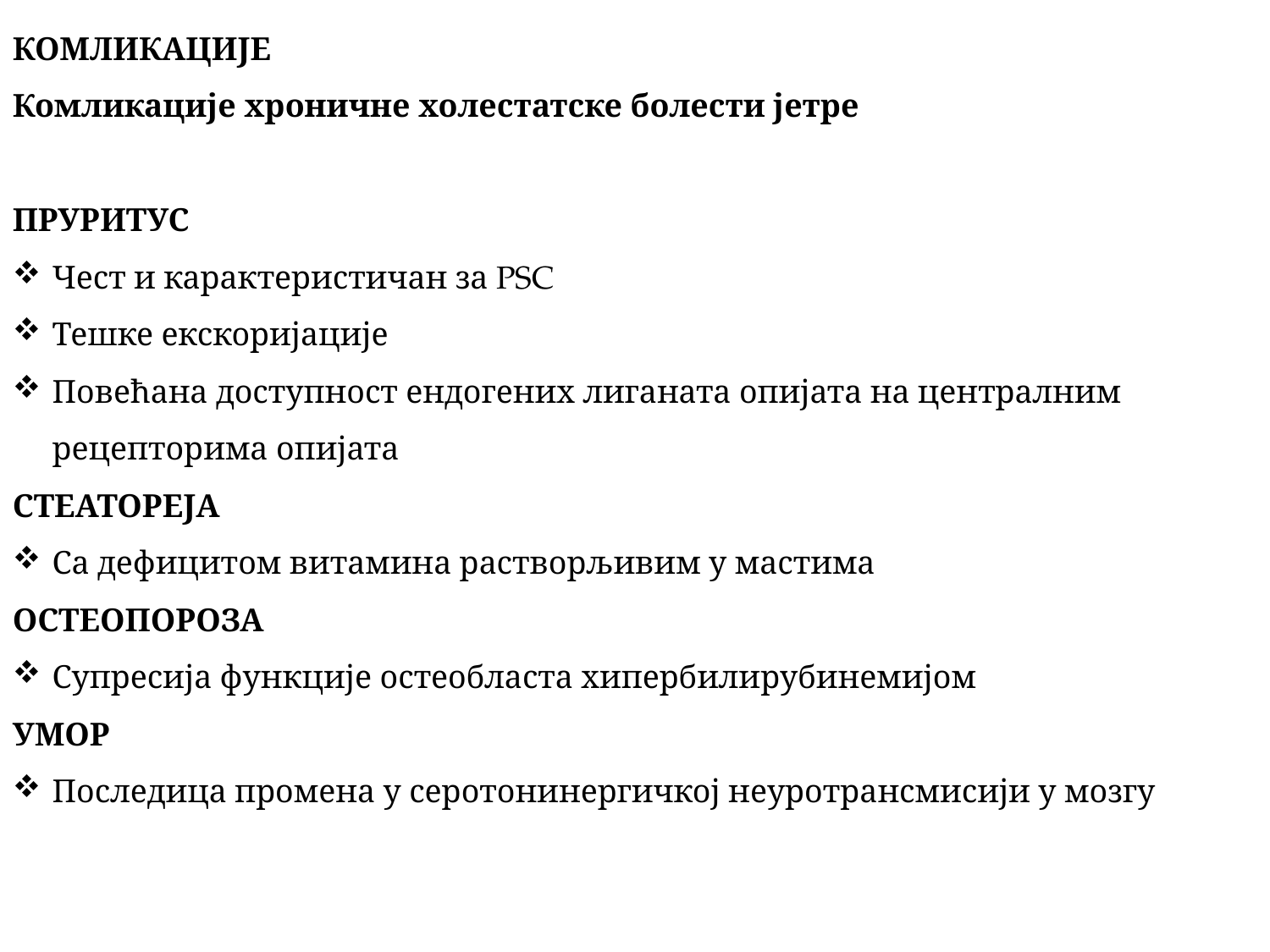

КОМЛИКАЦИЈЕ
Комликације хроничне холестатске болести јетре

ПРУРИТУС
Чест и карактеристичан за PSC
Тешке екскоријације
Повећана доступност ендогених лиганата опијата на централним рецепторима опијата
СТЕАТОРЕЈА
Са дефицитом витамина растворљивим у мастима
ОСТЕОПОРОЗА
Супресија функције остеобласта хипербилирубинемијом
УМОР
Последица промена у серотонинергичкој неуротрансмисији у мозгу